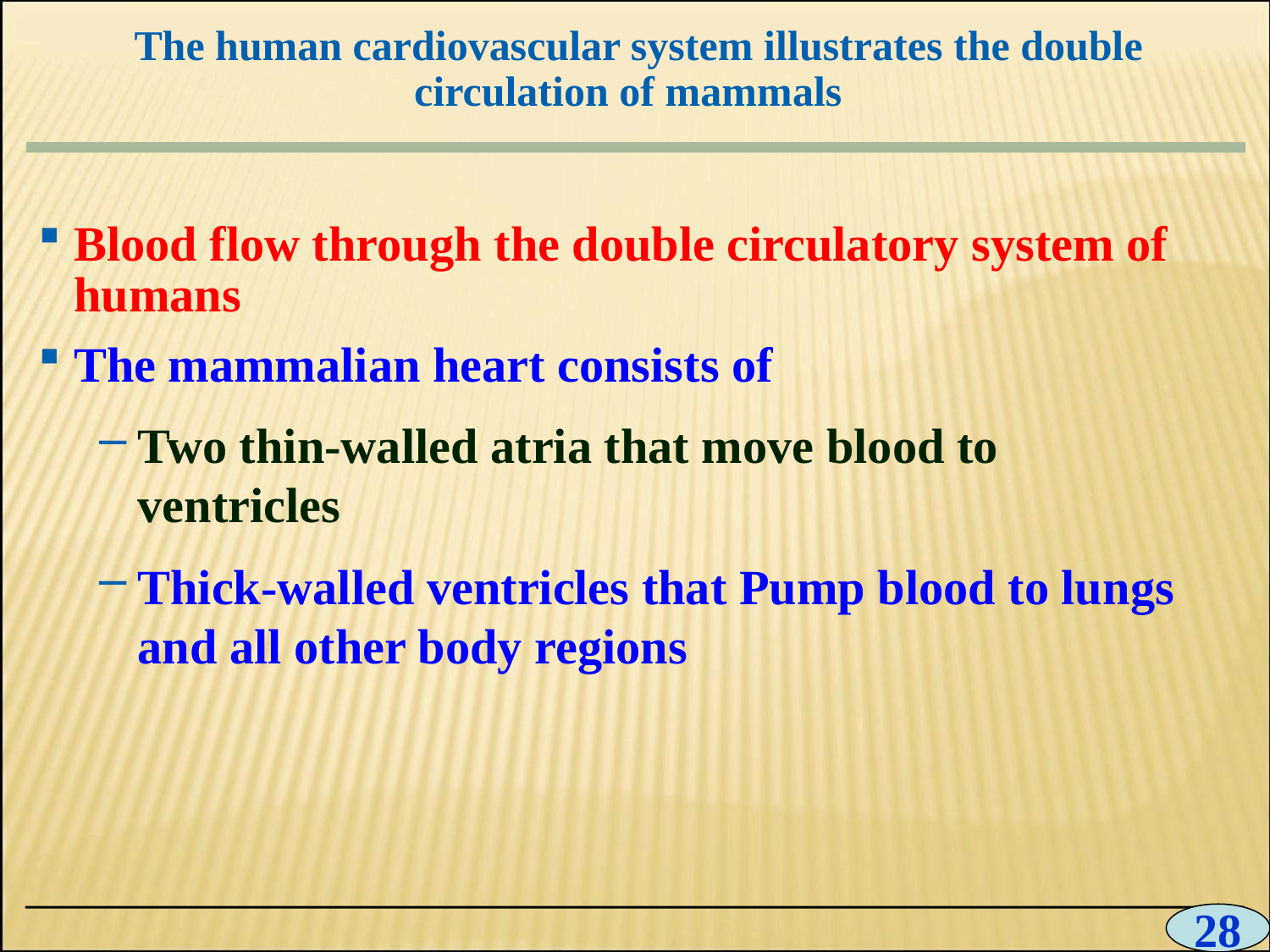

# The human cardiovascular system illustrates the double circulation of mammals
0

Blood flow through the double circulatory system of humans
The mammalian heart consists of
Two thin-walled atria that move blood to ventricles
Thick-walled ventricles that Pump blood to lungs and all other body regions
28